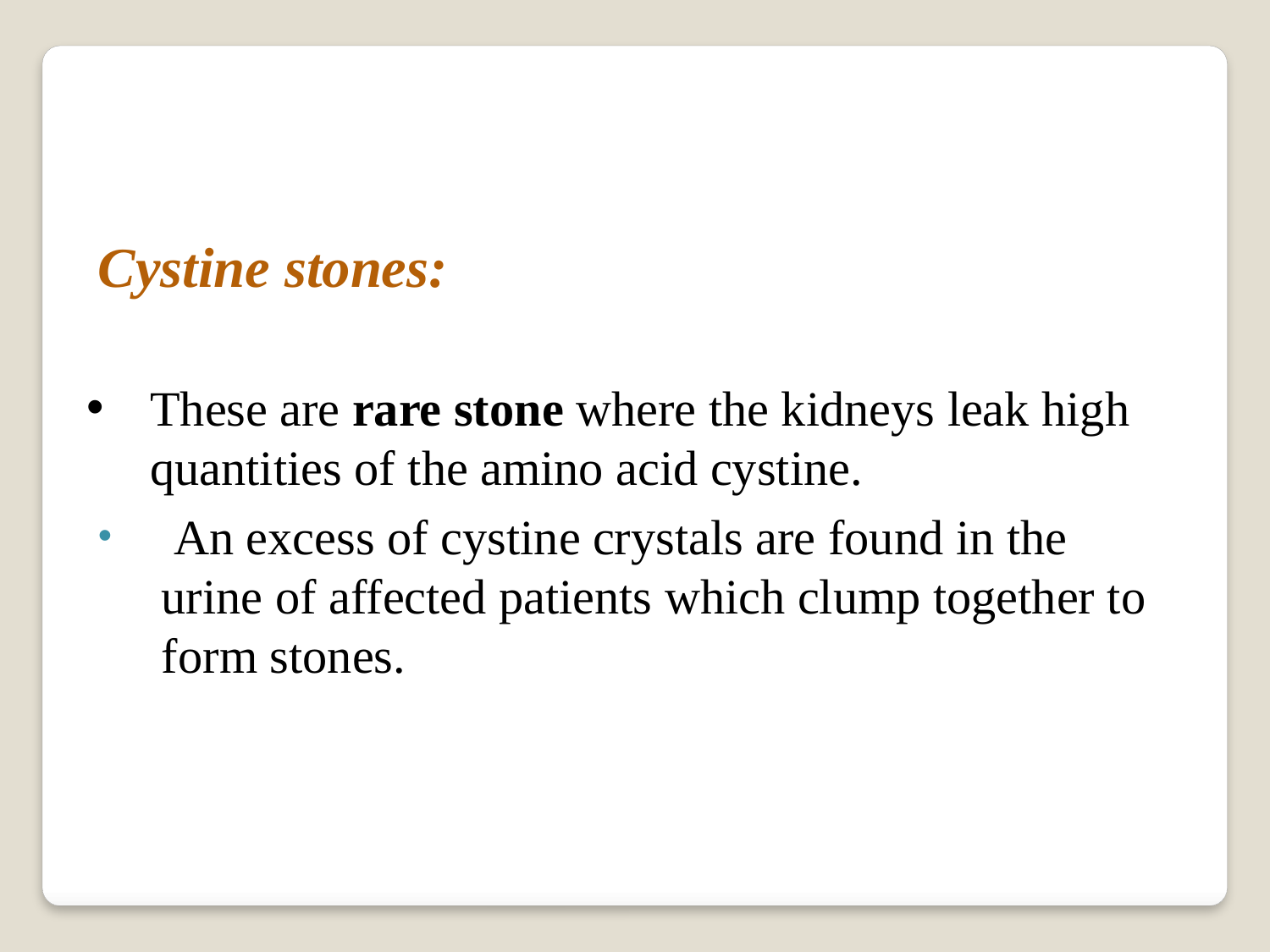

Cystine stones:

These are rare stone where the kidneys leak high quantities of the amino acid cystine.
 An excess of cystine crystals are found in the urine of affected patients which clump together to form stones.